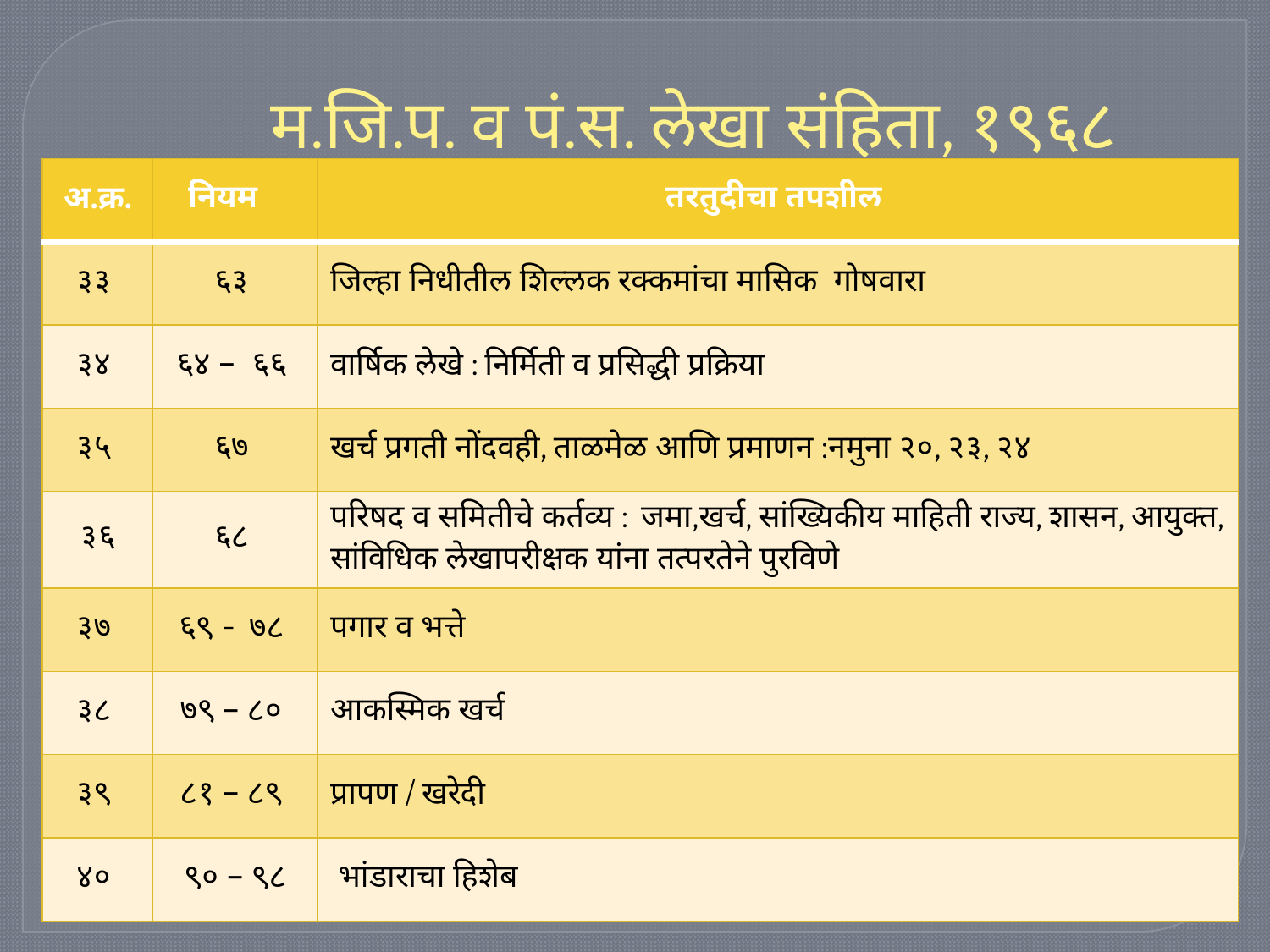

# म.जि.प. व पं.स. लेखा संहिता, १९६८
| अ.क्र. | नियम | तरतुदीचा तपशील |
| --- | --- | --- |
| ३३ | ६३ | जिल्हा निधीतील शिल्लक रक्कमांचा मासिक गोषवारा |
| ३४ | ६४ – ६६ | वार्षिक लेखे : निर्मिती व प्रसिद्धी प्रक्रिया |
| ३५ | ६७ | खर्च प्रगती नोंदवही, ताळमेळ आणि प्रमाणन :नमुना २०, २३, २४ |
| ३६ | ६८ | परिषद व समितीचे कर्तव्य : जमा,खर्च, सांख्यिकीय माहिती राज्य, शासन, आयुक्त, सांविधिक लेखापरीक्षक यांना तत्परतेने पुरविणे |
| ३७ | ६९ - ७८ | पगार व भत्ते |
| ३८ | ७९ – ८० | आकस्मिक खर्च |
| ३९ | ८१ – ८९ | प्रापण / खरेदी |
| ४० | ९० – ९८ | भांडाराचा हिशेब |